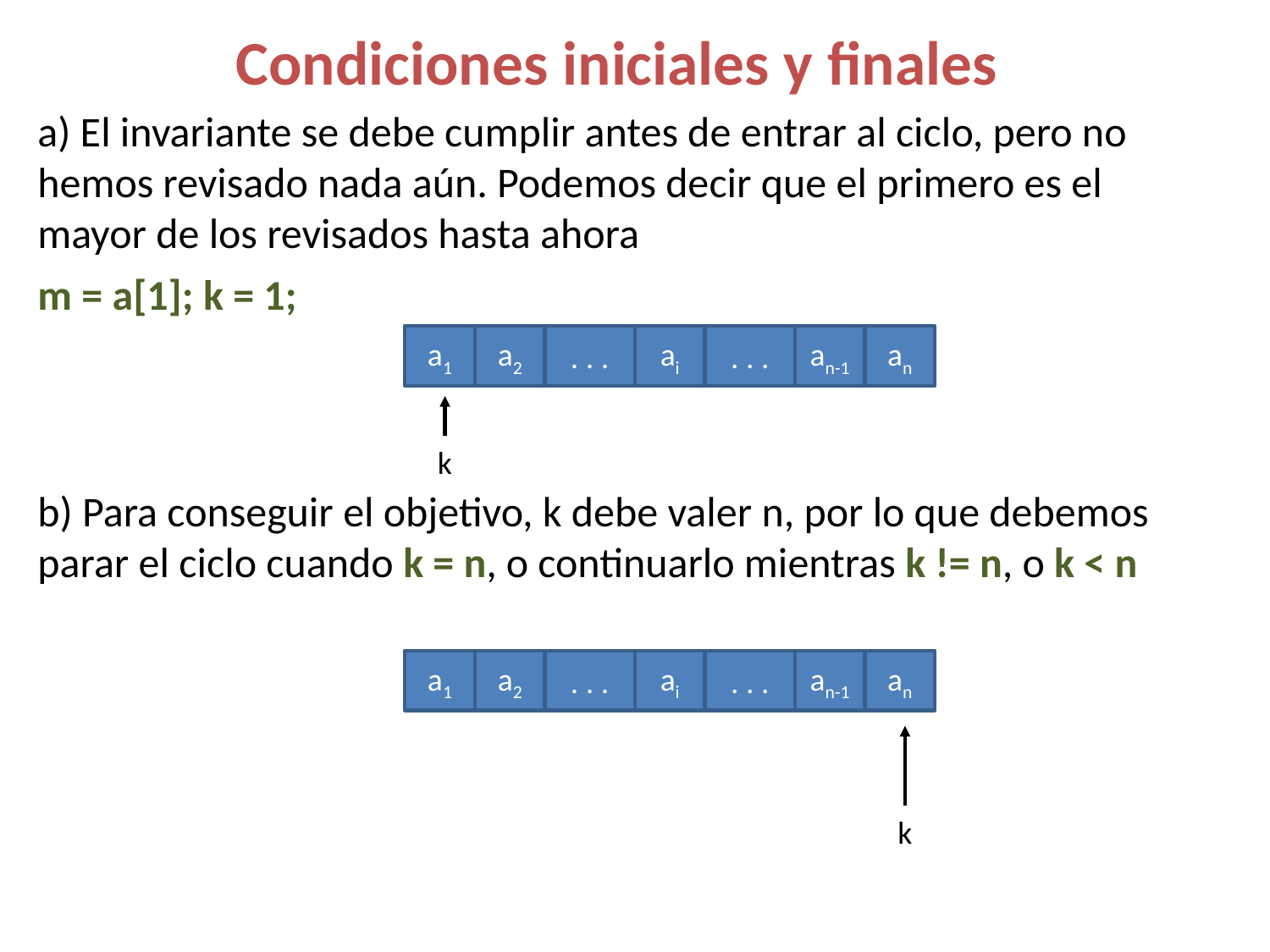

# Condiciones iniciales y finales
a) El invariante se debe cumplir antes de entrar al ciclo, pero no hemos revisado nada aún. Podemos decir que el primero es el mayor de los revisados hasta ahora
m = a[1]; k = 1;

a1
a2
. . .
ai
. . .
an-1
an
k
b) Para conseguir el objetivo, k debe valer n, por lo que debemos parar el ciclo cuando k = n, o continuarlo mientras k != n, o k < n

a1
a2
. . .
ai
. . .
an-1
an
k